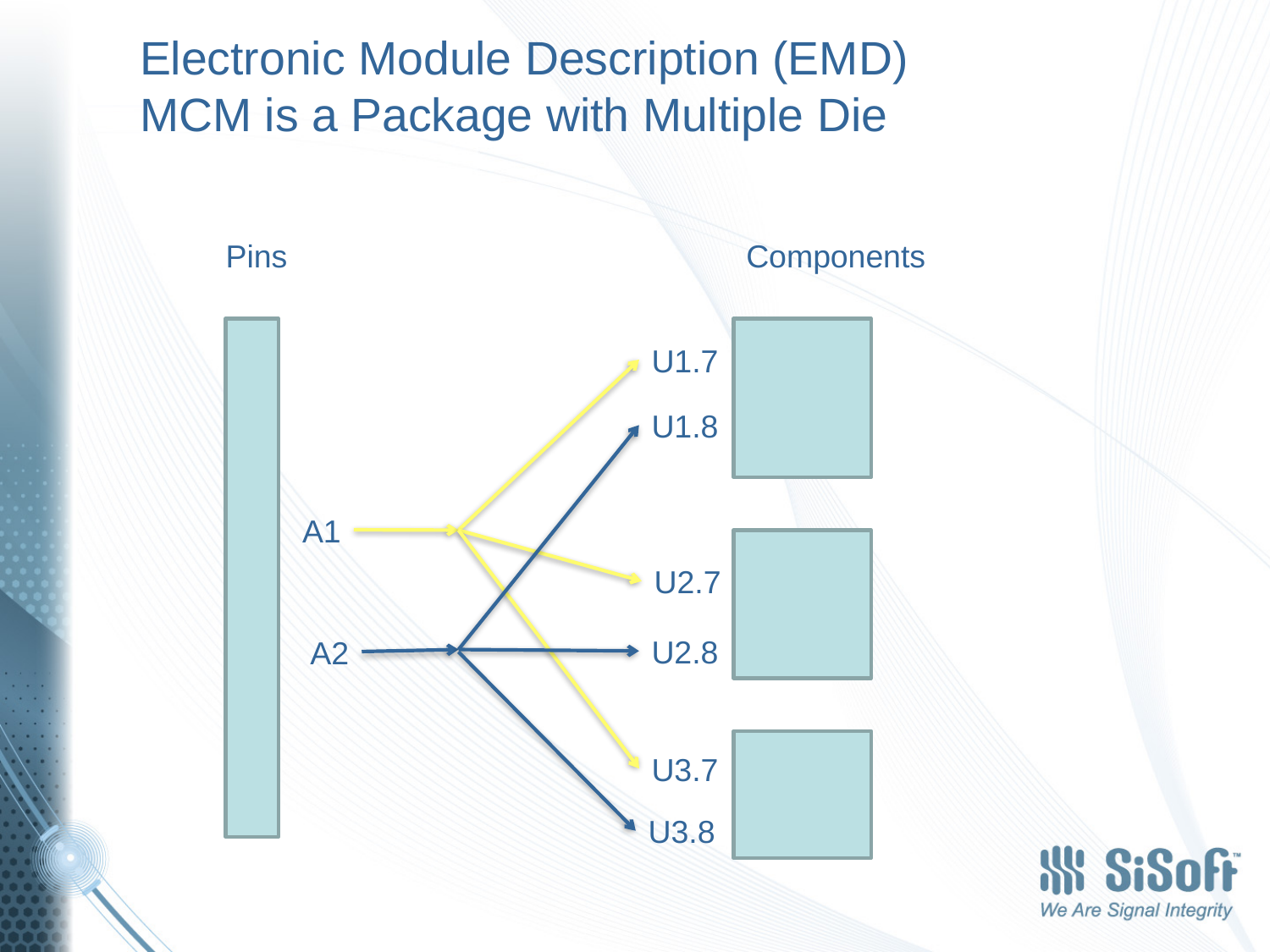

# Electronic Module Description (EMD) MCM is a Package with Multiple Die
Pins
Components

U1.7
U1.8
A1

U2.7
U2.8
A2

U3.7
U3.8